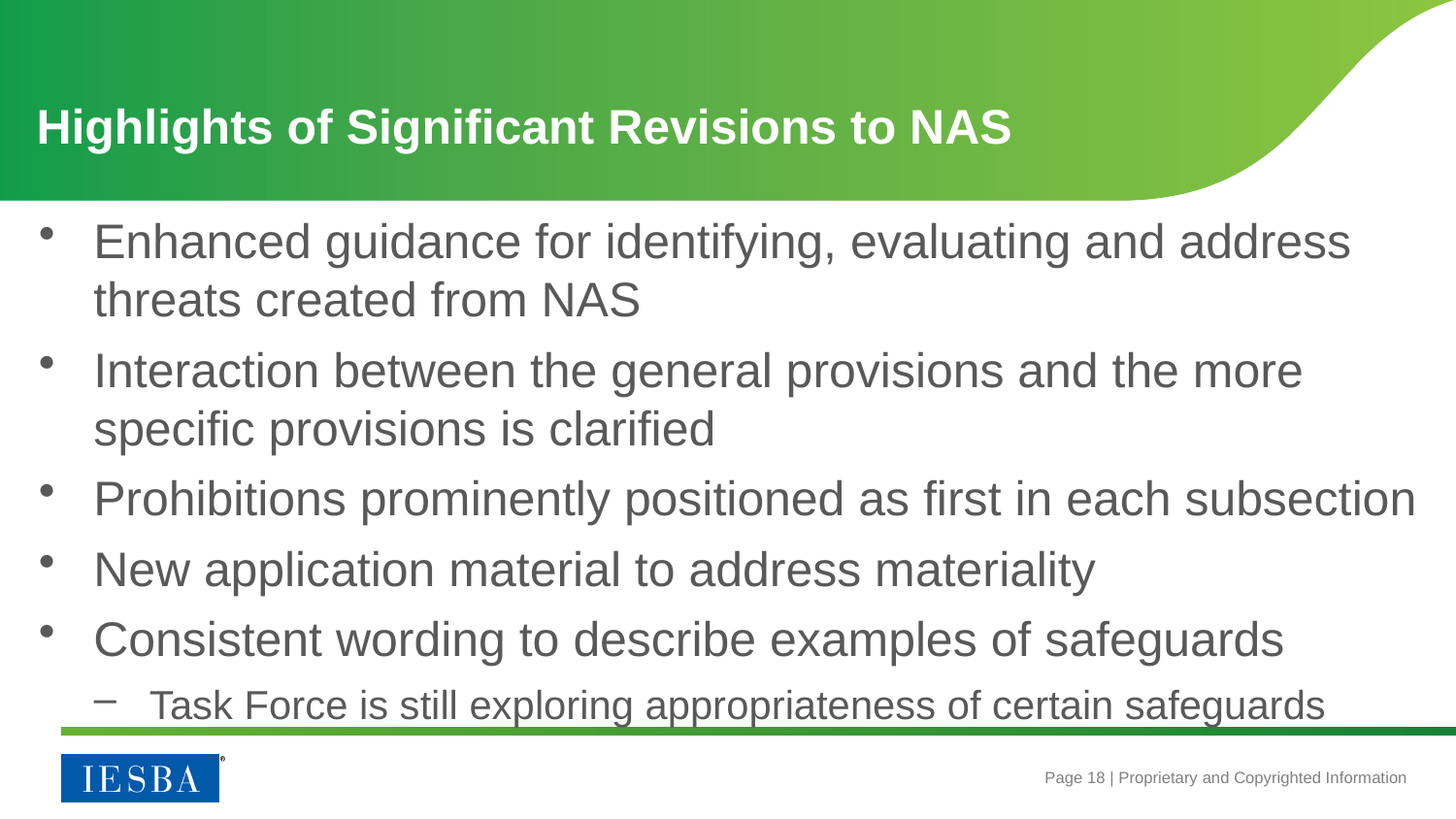

# Highlights of Significant Revisions to NAS
Enhanced guidance for identifying, evaluating and address threats created from NAS
Interaction between the general provisions and the more specific provisions is clarified
Prohibitions prominently positioned as first in each subsection
New application material to address materiality
Consistent wording to describe examples of safeguards
Task Force is still exploring appropriateness of certain safeguards